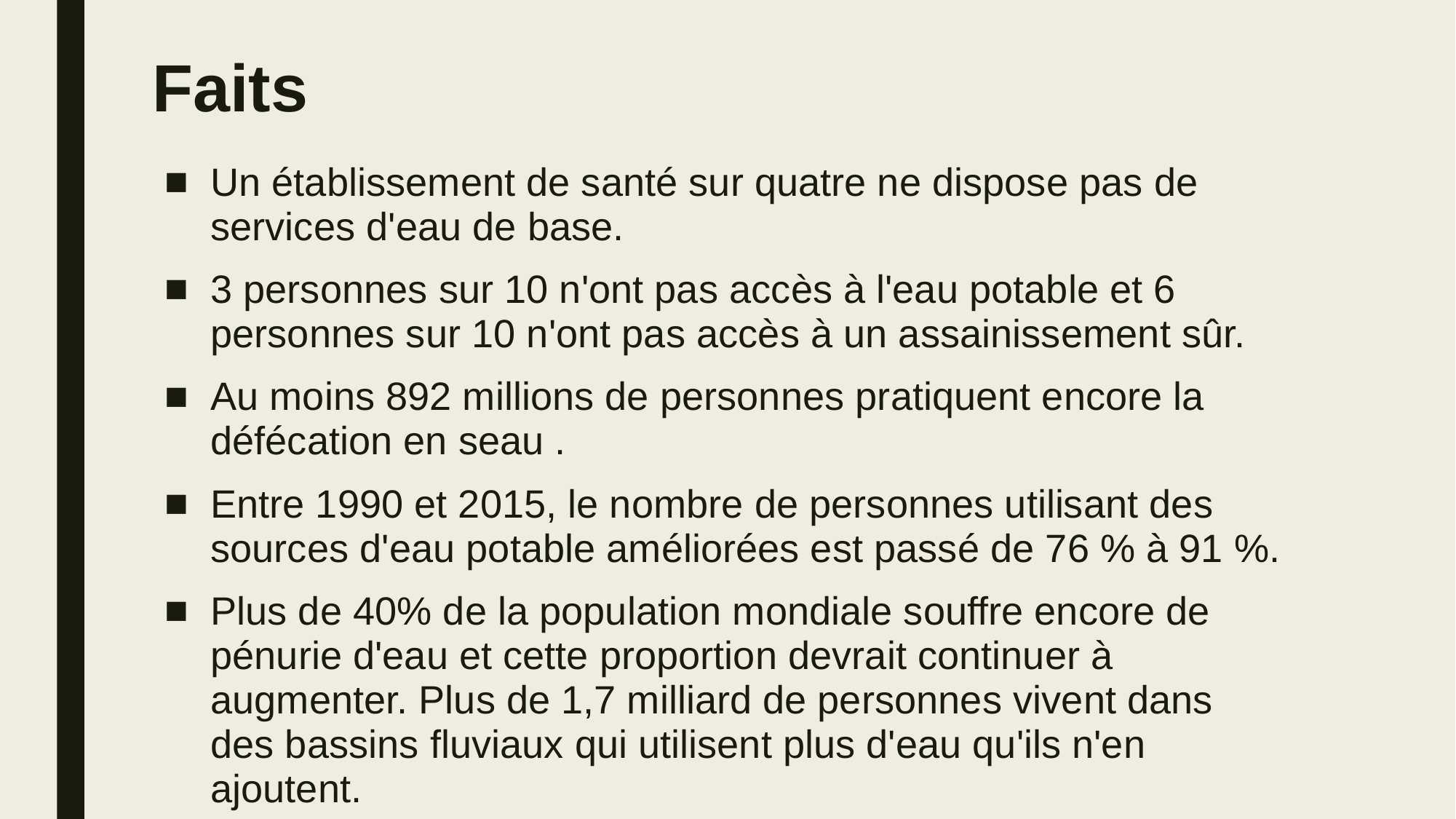

# Faits
Un établissement de santé sur quatre ne dispose pas de services d'eau de base.
3 personnes sur 10 n'ont pas accès à l'eau potable et 6 personnes sur 10 n'ont pas accès à un assainissement sûr.
Au moins 892 millions de personnes pratiquent encore la défécation en seau .
Entre 1990 et 2015, le nombre de personnes utilisant des sources d'eau potable améliorées est passé de 76 % à 91 %.
Plus de 40% de la population mondiale souffre encore de pénurie d'eau et cette proportion devrait continuer à augmenter. Plus de 1,7 milliard de personnes vivent dans des bassins fluviaux qui utilisent plus d'eau qu'ils n'en ajoutent.
https://www.un.org.pl/cel6